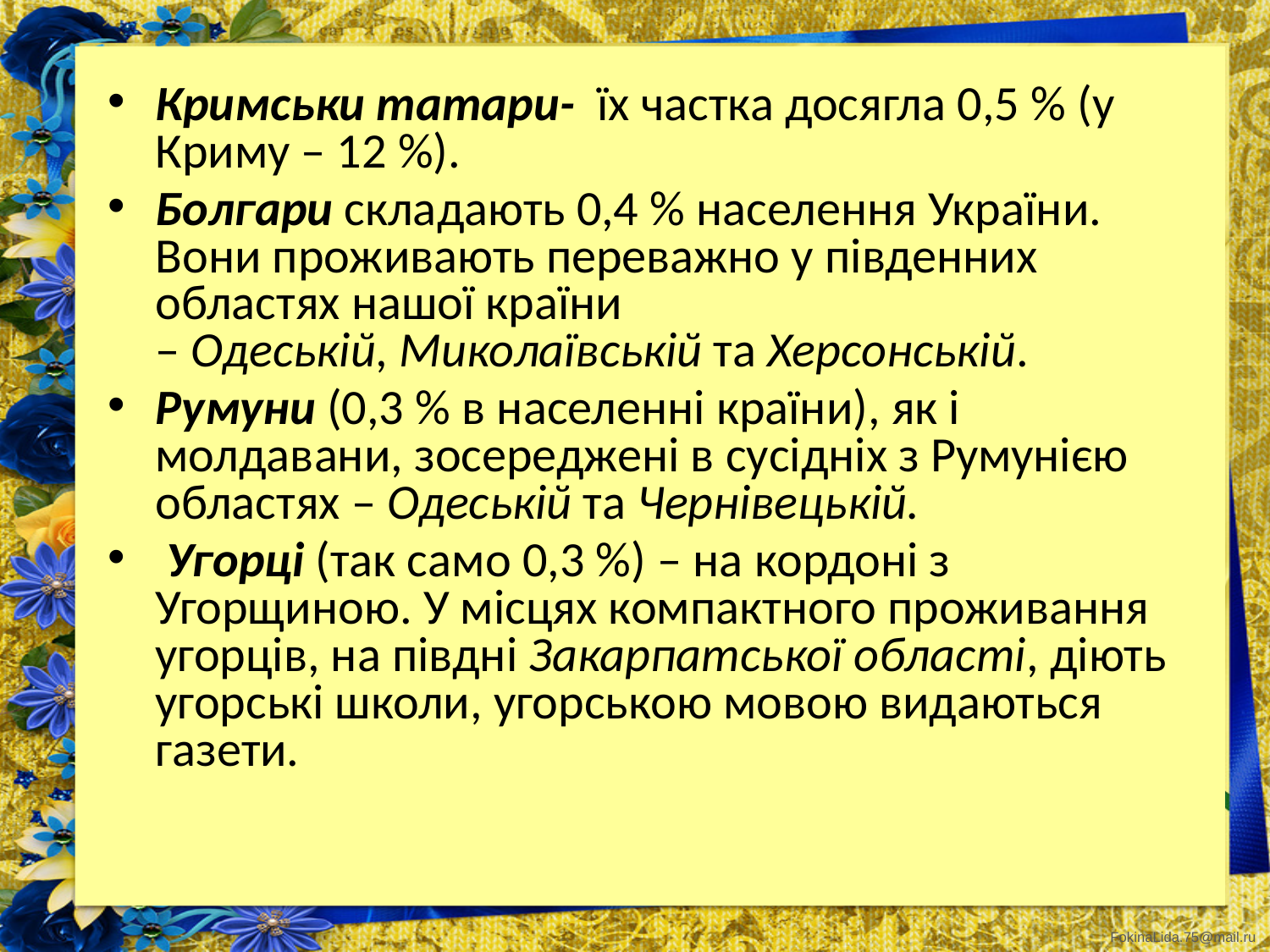

Кримськи татари-  їх частка досягла 0,5 % (у Криму – 12 %).
Болгари складають 0,4 % населення України. Вони проживають переважно у південних областях нашої країни – Одеській, Миколаївській та Херсонській.
Румуни (0,3 % в населенні країни), як і молдавани, зосереджені в сусідніх з Румунією областях – Одеській та Чернівецькій.
 Угорці (так само 0,3 %) – на кордоні з Угорщиною. У місцях компактного проживання угорців, на півдні Закарпатської області, діють угорські школи, угорською мовою видаються газети.